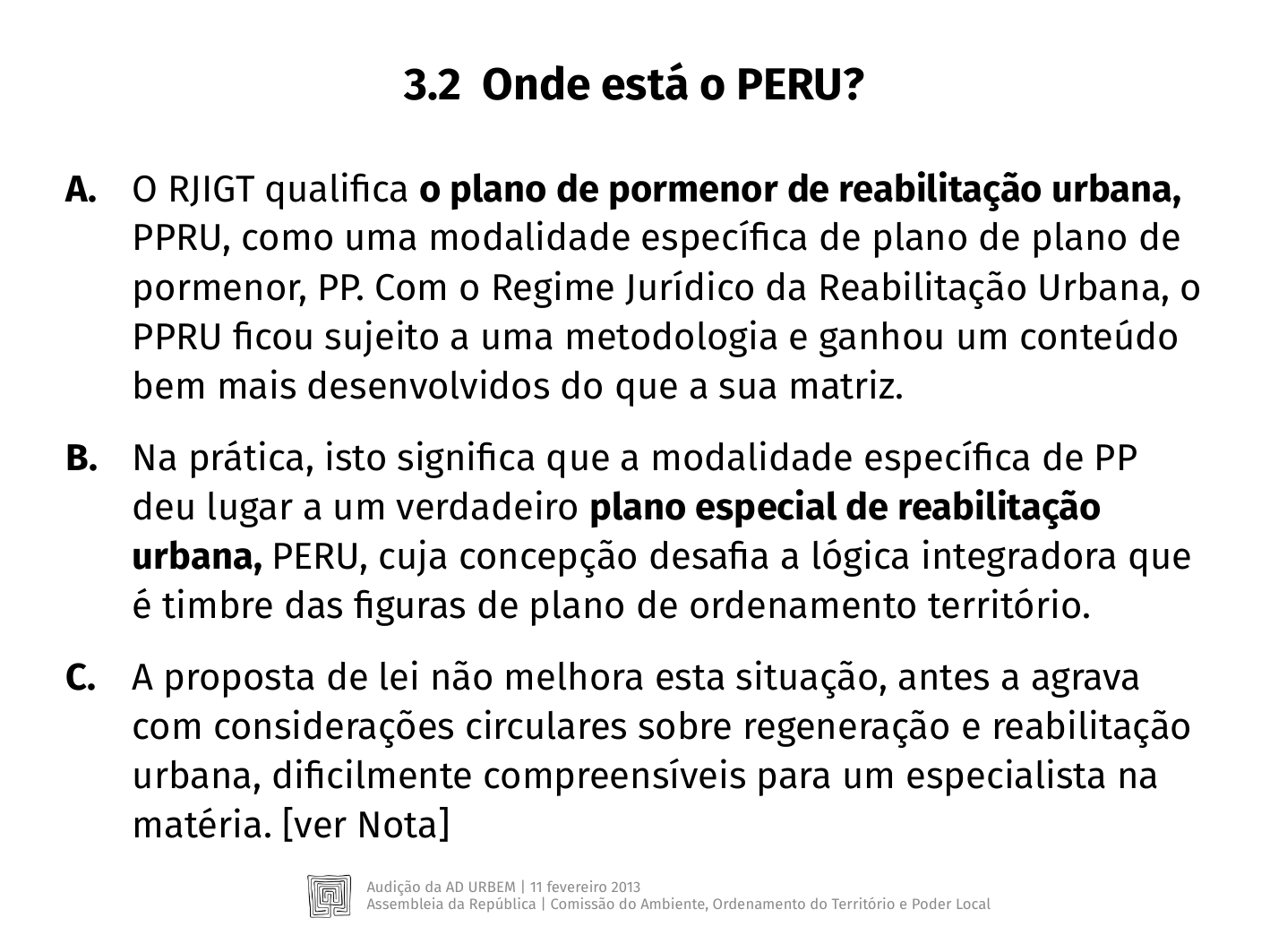

# 3.2  Onde está o PERU?
A.	O RJIGT qualifica o plano de pormenor de reabilitação urbana, PPRU, como uma modalidade específica de plano de plano de pormenor, PP. Com o Regime Jurídico da Reabilitação Urbana, o PPRU ficou sujeito a uma metodologia e ganhou um conteúdo bem mais desenvolvidos do que a sua matriz.
B.	Na prática, isto significa que a modalidade específica de PP deu lugar a um verdadeiro plano especial de reabilitação urbana, PERU, cuja concepção desafia a lógica integradora que é timbre das figuras de plano de ordenamento território.
C.	A proposta de lei não melhora esta situação, antes a agrava com considerações circulares sobre regeneração e reabilitação urbana, dificilmente compreensíveis para um especialista na matéria. [ver Nota]

Audição da Ad Urbem | 11 fevereiro 2013
Assembleia da República | Comissão do Ambiente, Ordenamento do Território e Poder Local